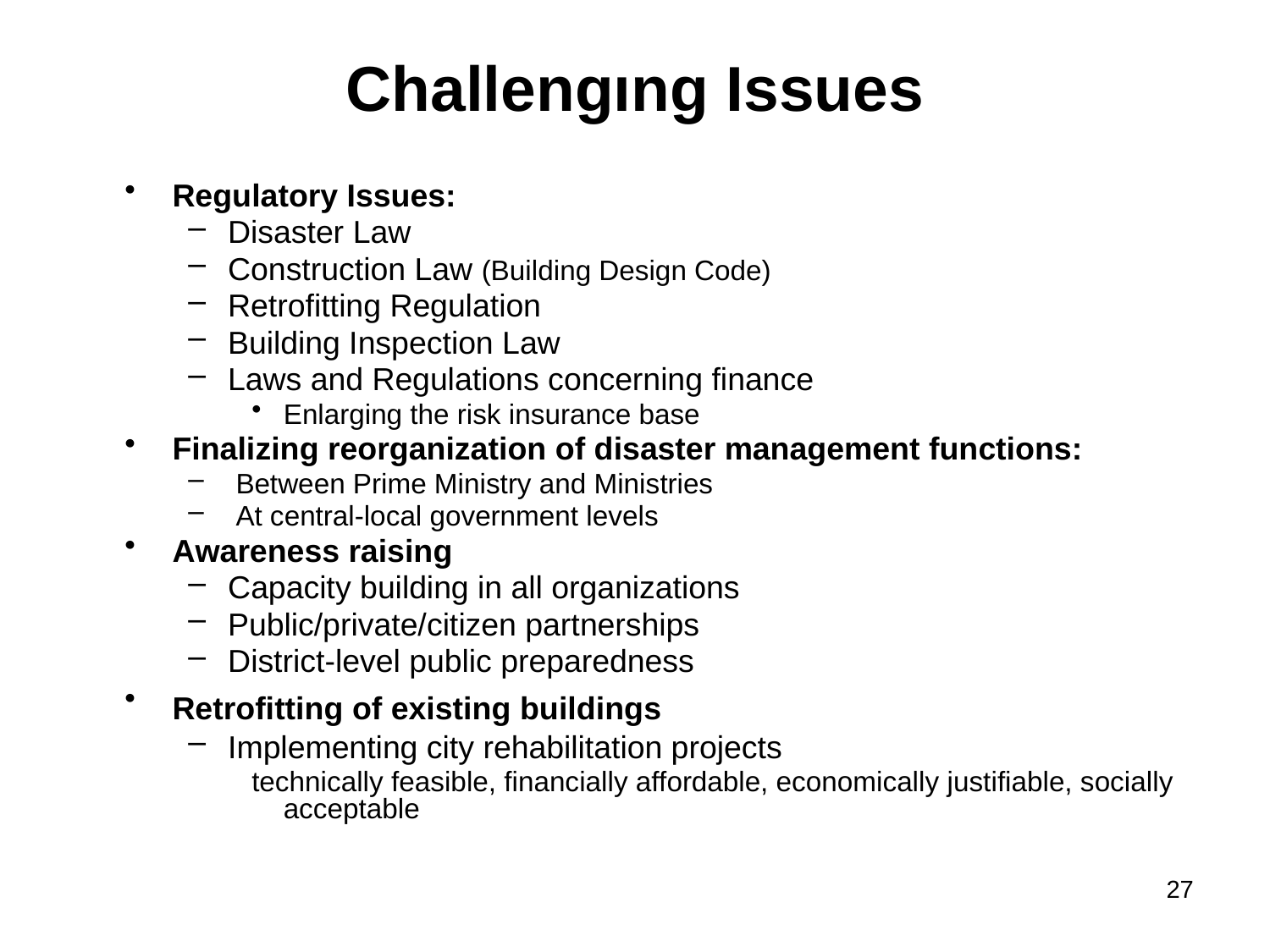

# Challengıng Issues
Regulatory Issues:
Disaster Law
Construction Law (Building Design Code)
Retrofitting Regulation
Building Inspection Law
Laws and Regulations concerning finance
Enlarging the risk insurance base
Finalizing reorganization of disaster management functions:
 Between Prime Ministry and Ministries
 At central-local government levels
Awareness raising
Capacity building in all organizations
Public/private/citizen partnerships
District-level public preparedness
Retrofitting of existing buildings
Implementing city rehabilitation projects
technically feasible, financially affordable, economically justifiable, socially acceptable
27